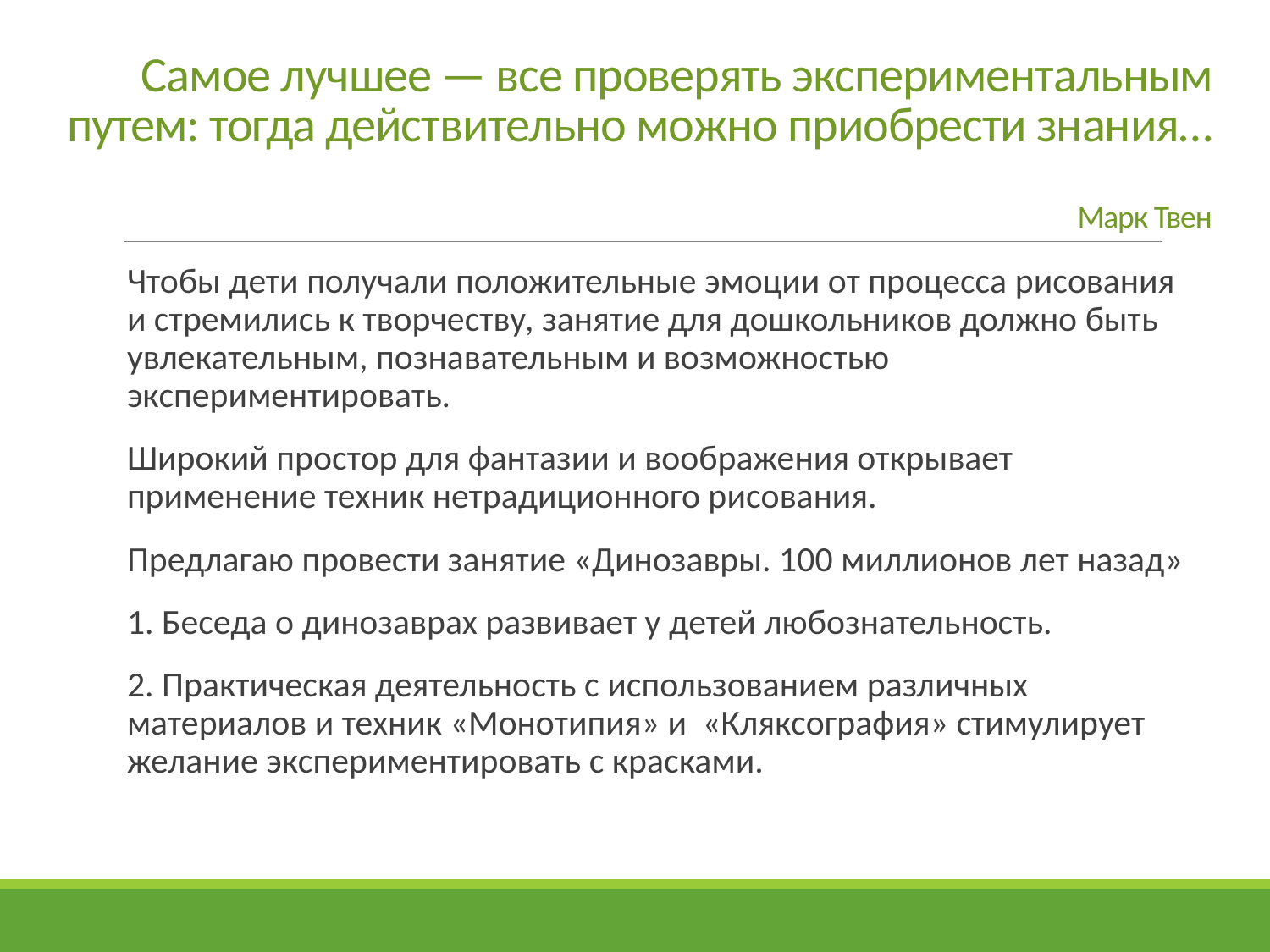

# Самое лучшее — все проверять экспериментальным путем: тогда действительно можно приобрести знания… Марк Твен
Чтобы дети получали положительные эмоции от процесса рисования и стремились к творчеству, занятие для дошкольников должно быть увлекательным, познавательным и возможностью экспериментировать.
Широкий простор для фантазии и воображения открывает применение техник нетрадиционного рисования.
Предлагаю провести занятие «Динозавры. 100 миллионов лет назад»
1. Беседа о динозаврах развивает у детей любознательность.
2. Практическая деятельность с использованием различных материалов и техник «Монотипия» и  «Кляксография» стимулирует желание экспериментировать с красками.